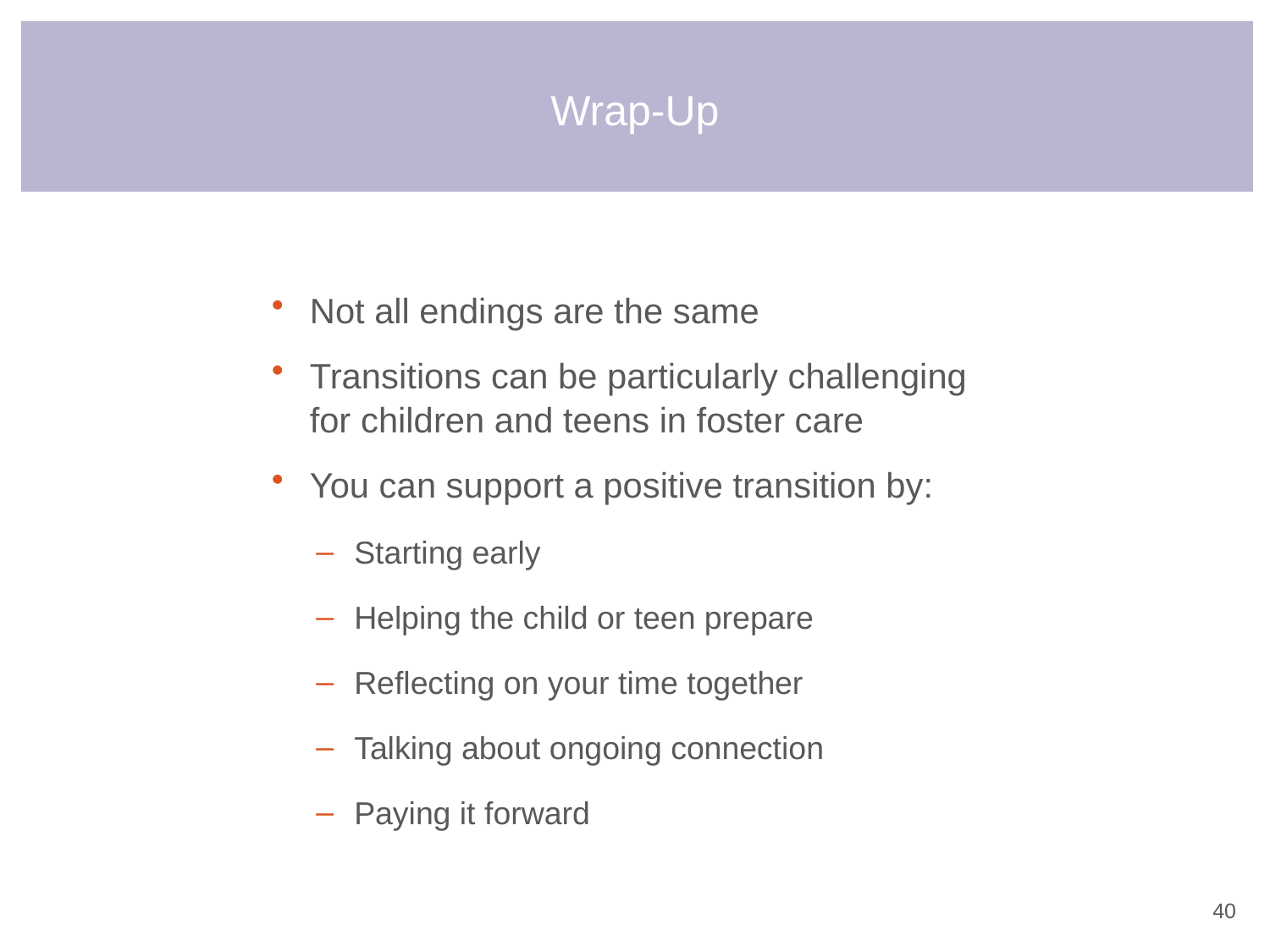

# Wrap-Up
Not all endings are the same
Transitions can be particularly challenging for children and teens in foster care
You can support a positive transition by:
Starting early
Helping the child or teen prepare
Reflecting on your time together
Talking about ongoing connection
Paying it forward

40